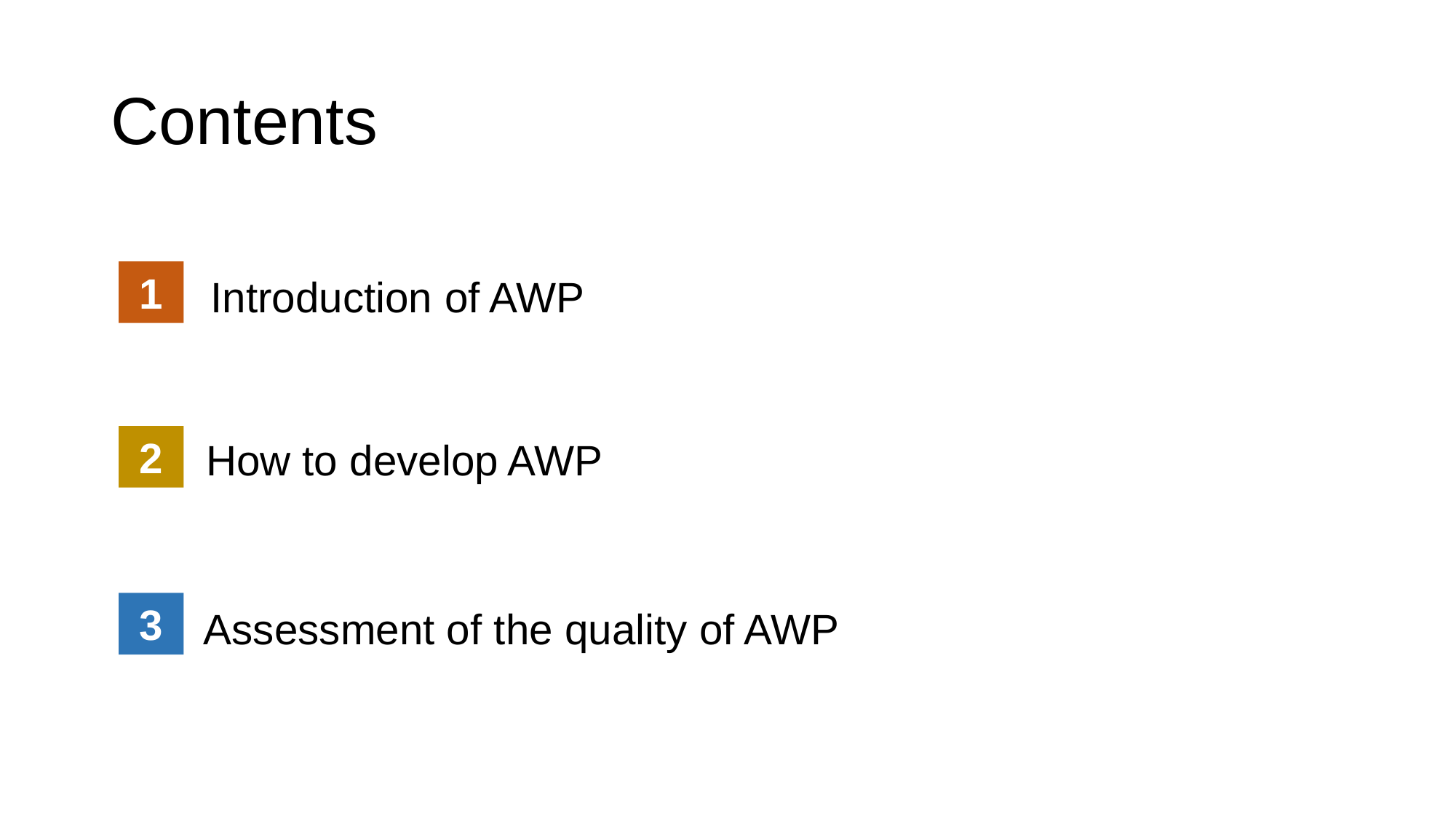

# Contents
1
Introduction of AWP
2
How to develop AWP
3
Assessment of the quality of AWP